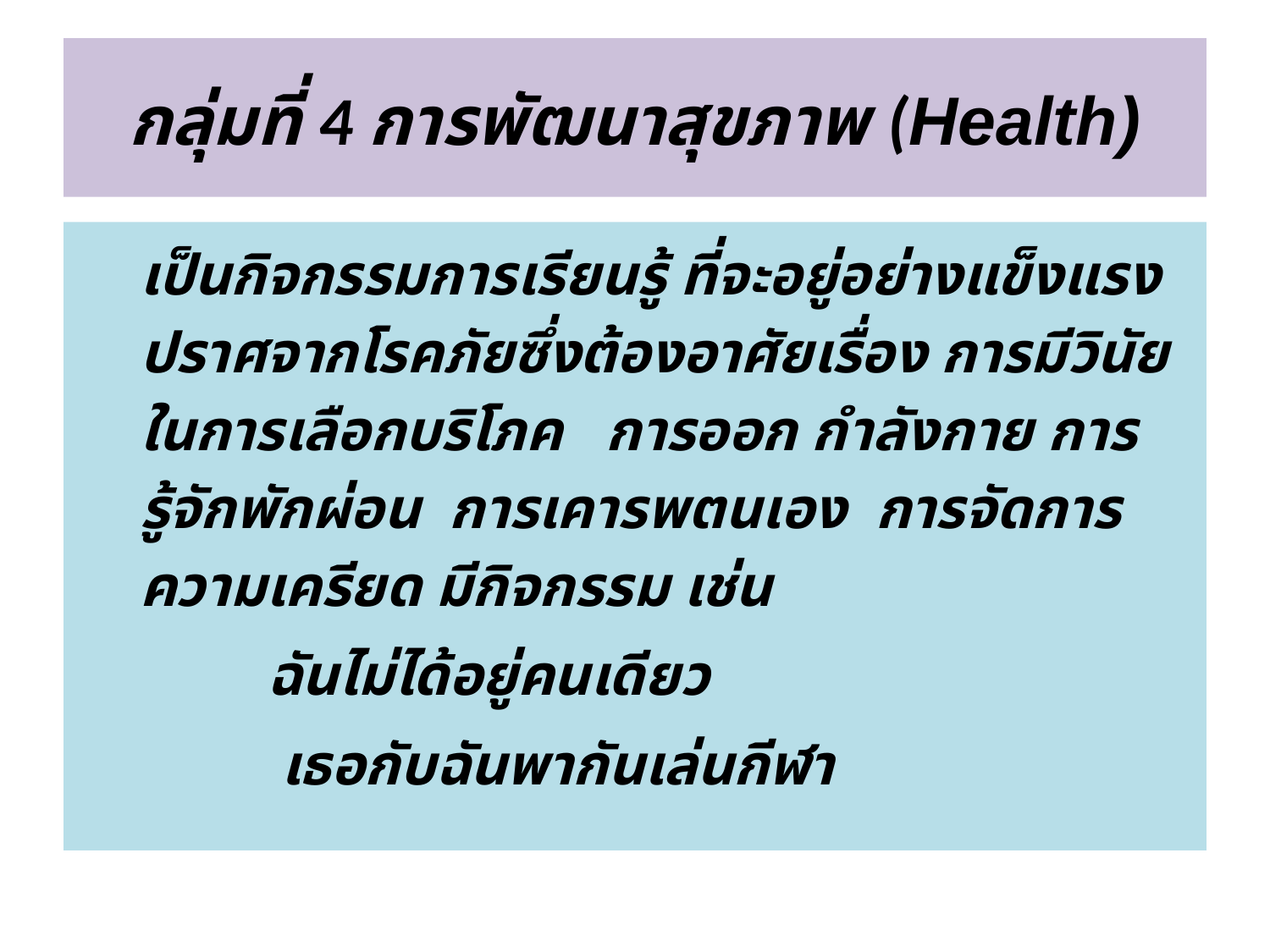

# กลุ่มที่ 4 การพัฒนาสุขภาพ (Health)
เป็นกิจกรรมการเรียนรู้ ที่จะอยู่อย่างแข็งแรง ปราศจากโรคภัยซึ่งต้องอาศัยเรื่อง การมีวินัยในการเลือกบริโภค   การออก กำลังกาย การรู้จักพักผ่อน  การเคารพตนเอง  การจัดการความเครียด มีกิจกรรม เช่น
	ฉันไม่ได้อยู่คนเดียว
	 เธอกับฉันพากันเล่นกีฬา